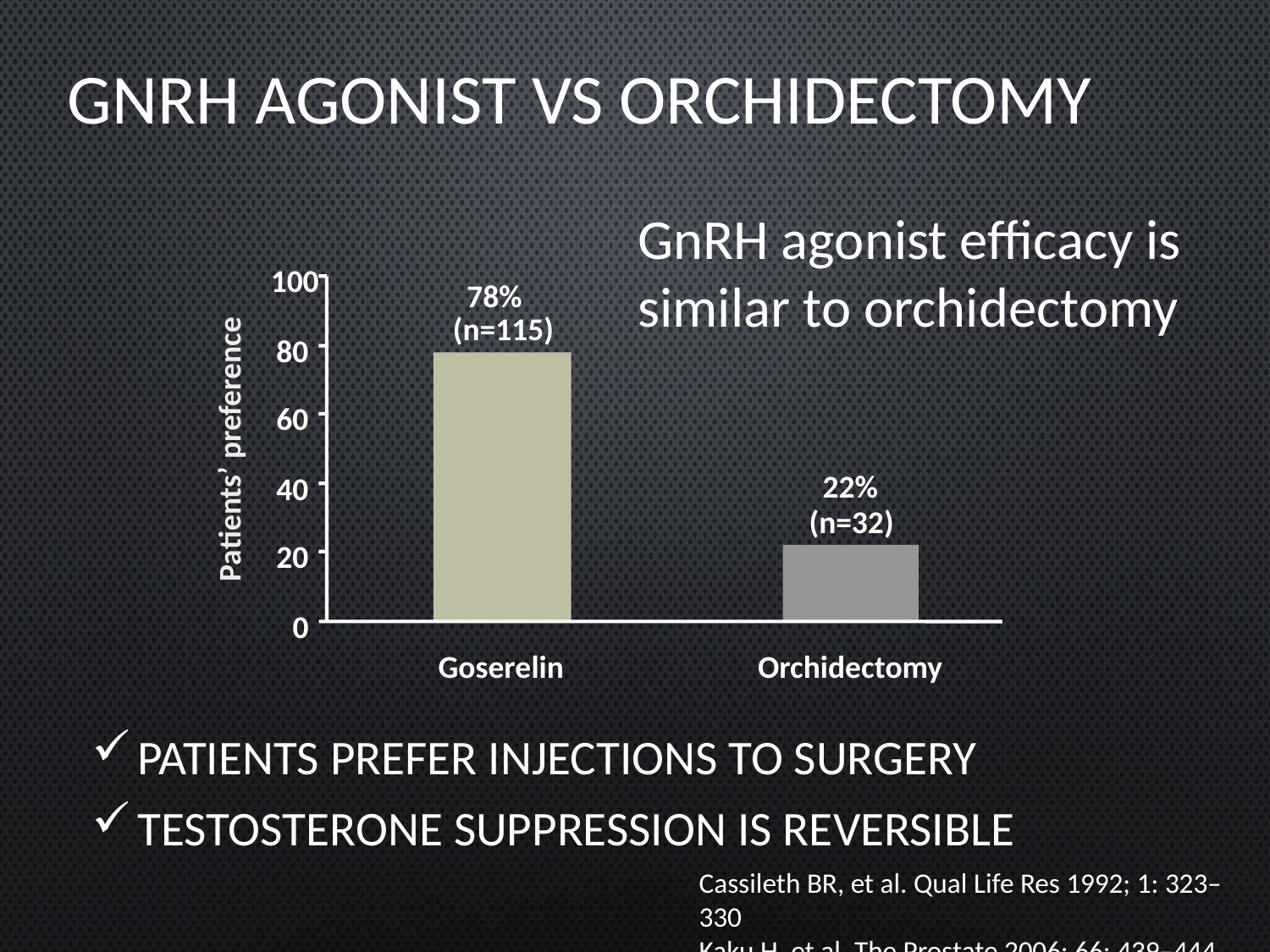

GnRH agonist vs orchidectomy

 Patients prefer injections to surgery
 Testosterone suppression is reversible
GnRH agonist efficacy is similar to orchidectomy
100
78%

(n=115)
80

60

Patients’ preference
22%
40

(n=32)
20

0

Goserelin
Orchidectomy
Cassileth BR, et al. Qual Life Res 1992; 1: 323–330
Kaku H, et al. The Prostate 2006; 66: 439–444